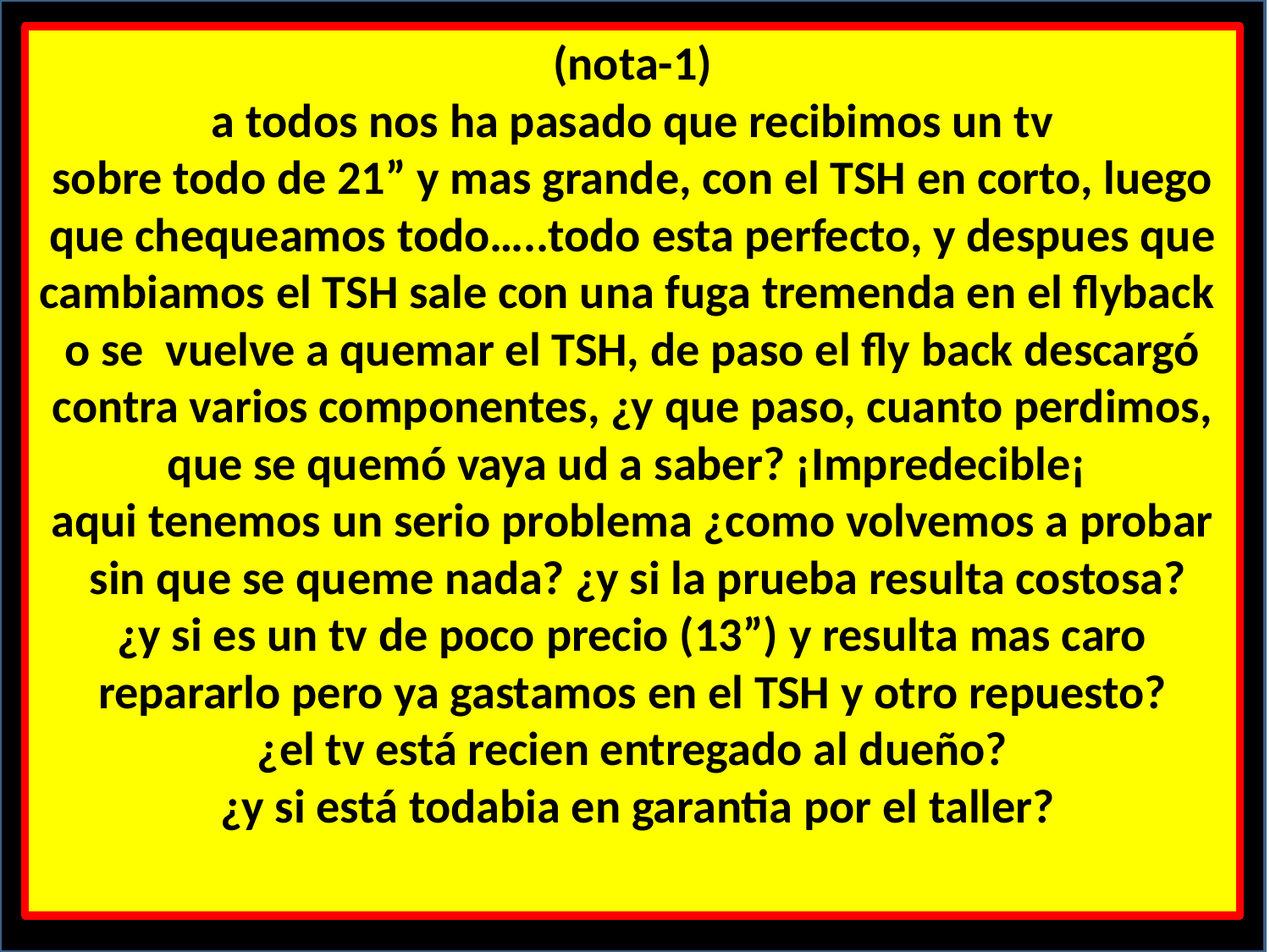

(nota-1)
a todos nos ha pasado que recibimos un tv
sobre todo de 21” y mas grande, con el TSH en corto, luego que chequeamos todo…..todo esta perfecto, y despues que cambiamos el TSH sale con una fuga tremenda en el flyback
o se  vuelve a quemar el TSH, de paso el fly back descargó contra varios componentes, ¿y que paso, cuanto perdimos,
que se quemó vaya ud a saber? ¡Impredecible¡
aqui tenemos un serio problema ¿como volvemos a probar
 sin que se queme nada? ¿y si la prueba resulta costosa?
¿y si es un tv de poco precio (13”) y resulta mas caro repararlo pero ya gastamos en el TSH y otro repuesto?
¿el tv está recien entregado al dueño?
 ¿y si está todabia en garantia por el taller?